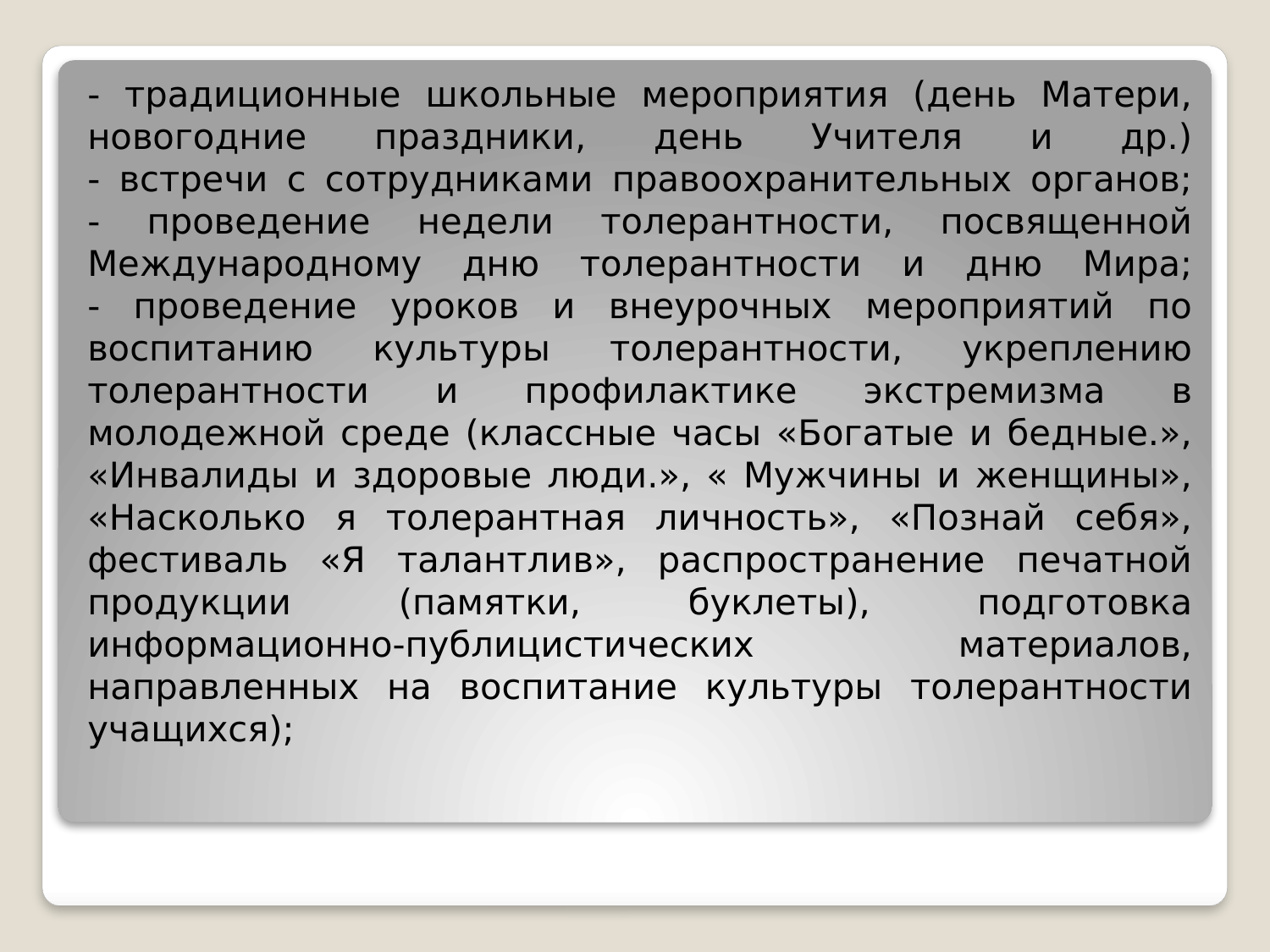

# - традиционные школьные мероприятия (день Матери, новогодние праздники, день Учителя и др.) - встречи с сотрудниками правоохранительных органов; - проведение недели толерантности, посвященной Международному дню толерантности и дню Мира; - проведение уроков и внеурочных мероприятий по воспитанию культуры толерантности, укреплению толерантности и профилактике экстремизма в молодежной среде (классные часы «Богатые и бедные.», «Инвалиды и здоровые люди.», « Мужчины и женщины», «Насколько я толерантная личность», «Познай себя», фестиваль «Я талантлив», распространение печатной продукции (памятки, буклеты), подготовка информационно-публицистических материалов, направленных на воспитание культуры толерантности учащихся);